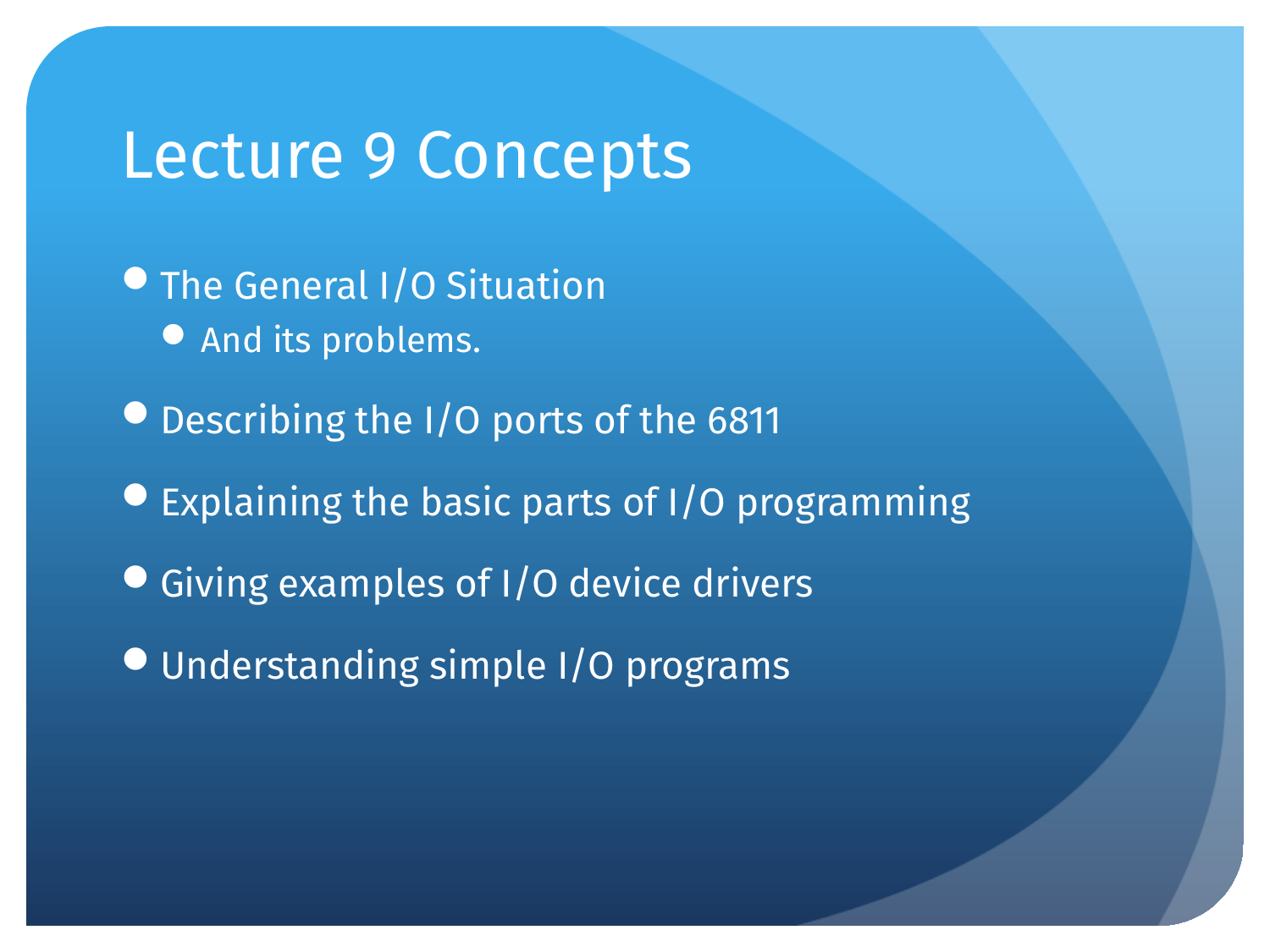

# Lecture 9 Concepts
The General I/O Situation
And its problems.
Describing the I/O ports of the 6811
Explaining the basic parts of I/O programming
Giving examples of I/O device drivers
Understanding simple I/O programs